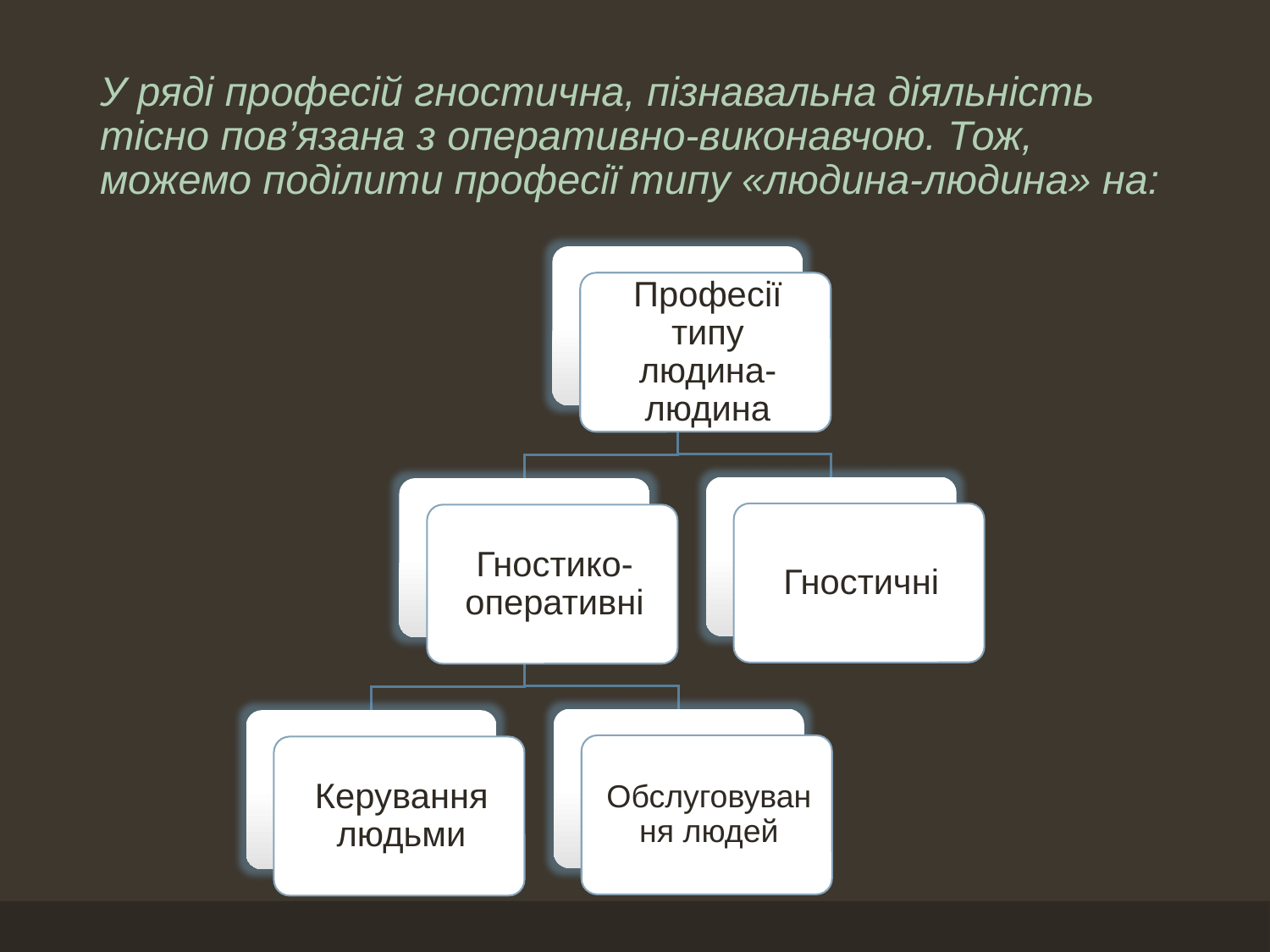

# У ряді професій гностична, пізнавальна діяльність тісно пов’язана з оперативно-виконавчою. Тож, можемо поділити професії типу «людина-людина» на:
Професії типу людина-людина
Гностико-оперативні
Керування людьми
Обслуговування людей
Гностичні